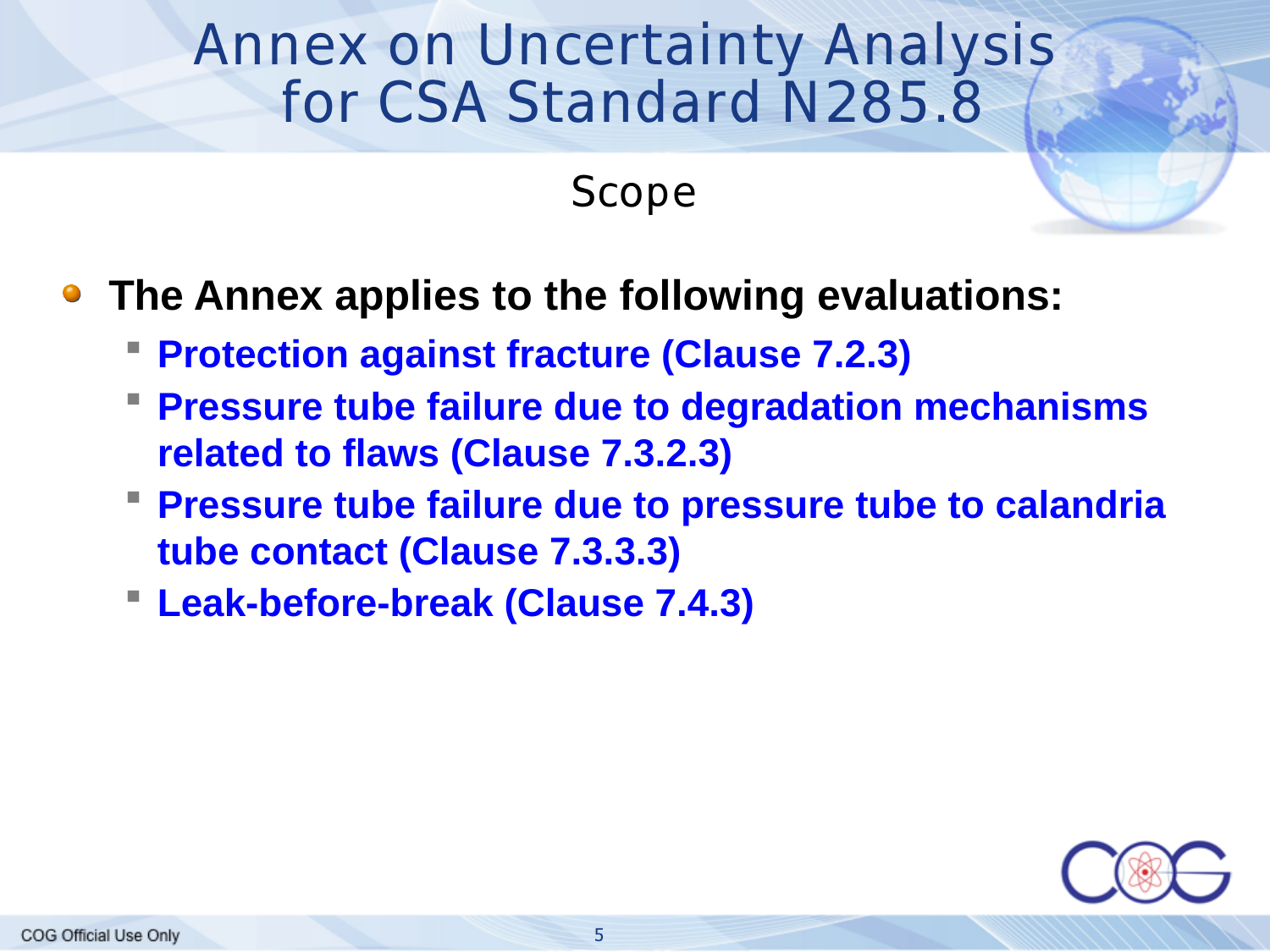

Annex on Uncertainty Analysis
for CSA Standard N285.8
Scope
The Annex applies to the following evaluations:
Protection against fracture (Clause 7.2.3)
Pressure tube failure due to degradation mechanisms related to flaws (Clause 7.3.2.3)
Pressure tube failure due to pressure tube to calandria tube contact (Clause 7.3.3.3)
Leak-before-break (Clause 7.4.3)